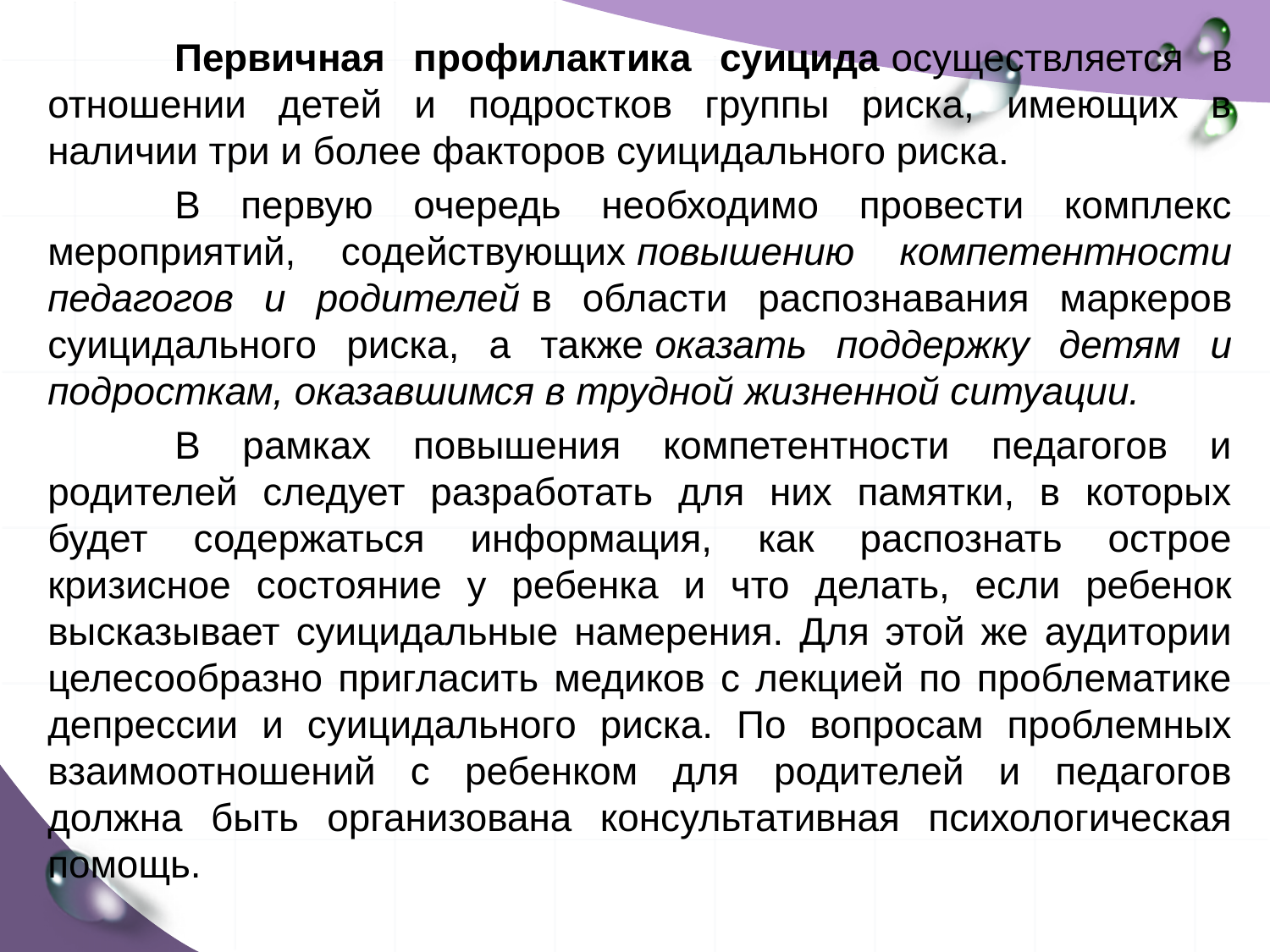

Первичная профилактика суицида осуществляется в отношении детей и подростков группы риска, имеющих в наличии три и более факторов суицидального риска.
	В первую очередь необходимо провести комплекс мероприятий, содействующих повышению компетентности педагогов и родителей в области распознавания маркеров суицидального риска, а также оказать поддержку детям и подросткам, оказавшимся в трудной жизненной ситуации.
	В рамках повышения компетентности педагогов и родителей следует разработать для них памятки, в которых будет содержаться информация, как распознать острое кризисное состояние у ребенка и что делать, если ребенок высказывает суицидальные намерения. Для этой же аудитории целесообразно пригласить медиков с лекцией по проблематике депрессии и суицидального риска. По вопросам проблемных взаимоотношений с ребенком для родителей и педагогов должна быть организована консультативная психологическая помощь.